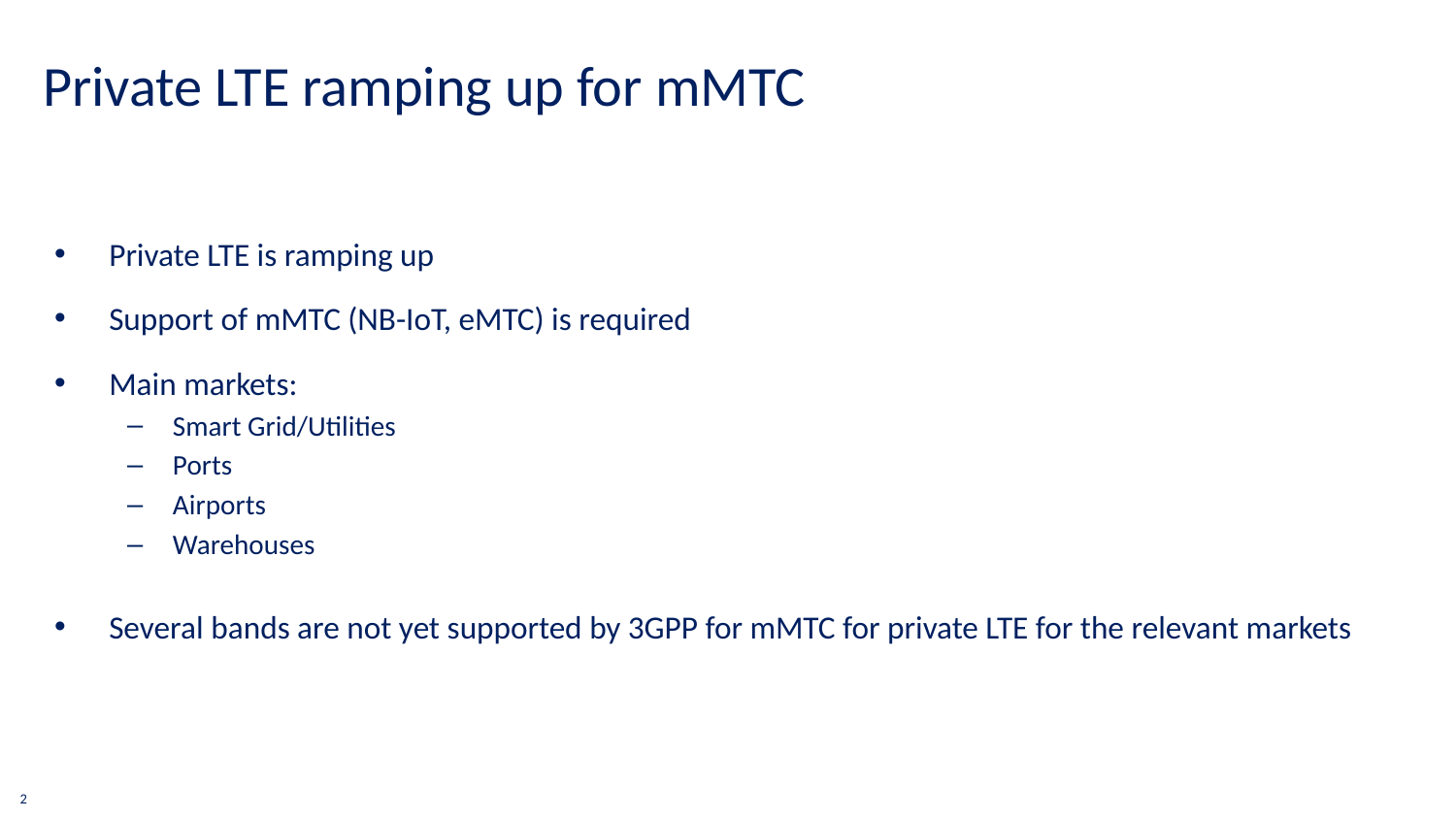

Private LTE ramping up for mMTC
Private LTE is ramping up
Support of mMTC (NB-IoT, eMTC) is required
Main markets:
Smart Grid/Utilities
Ports
Airports
Warehouses

Several bands are not yet supported by 3GPP for mMTC for private LTE for the relevant markets